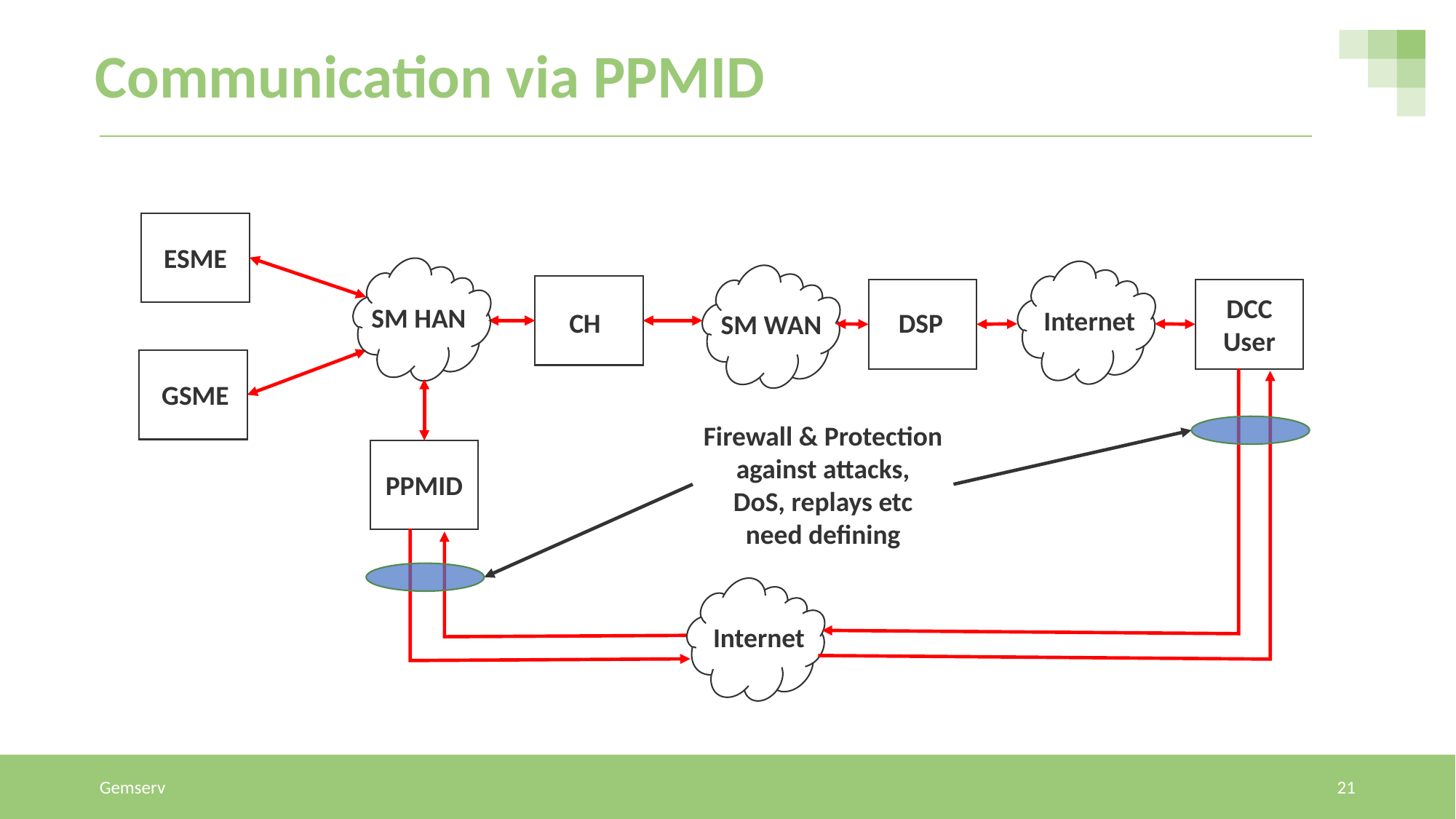

# Communication via PPMID

ESME

SM HAN

SM WAN

CH

DSP

DCC
User
Internet

GSME

PPMID

Internet

Firewall & Protection
against attacks,
DoS, replays etc
need defining

Gemserv
21